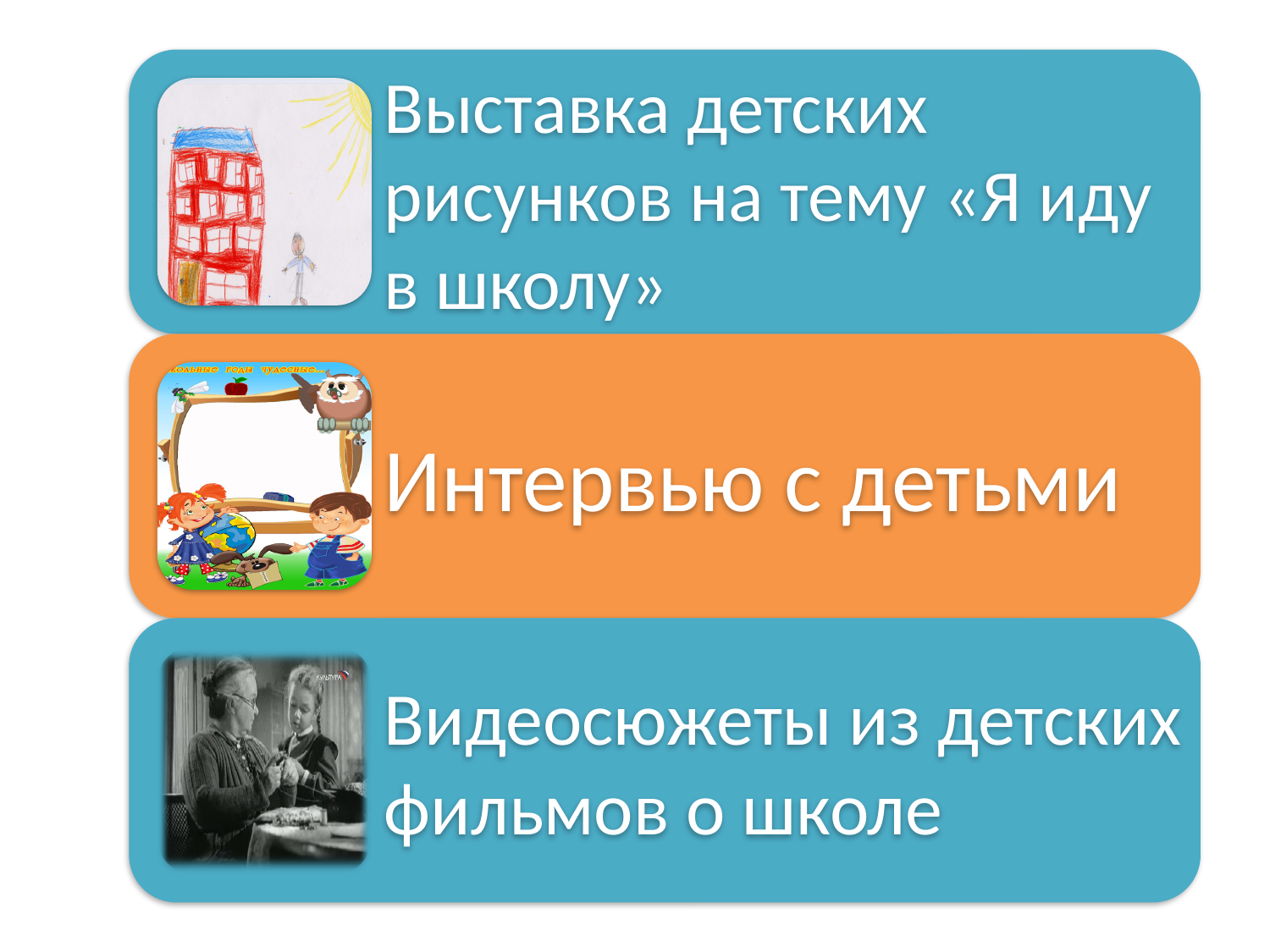

Выставка детских рисунков на тему «Я иду в школу»
Интервью с детьми
Видеосюжеты из детских фильмов о школе